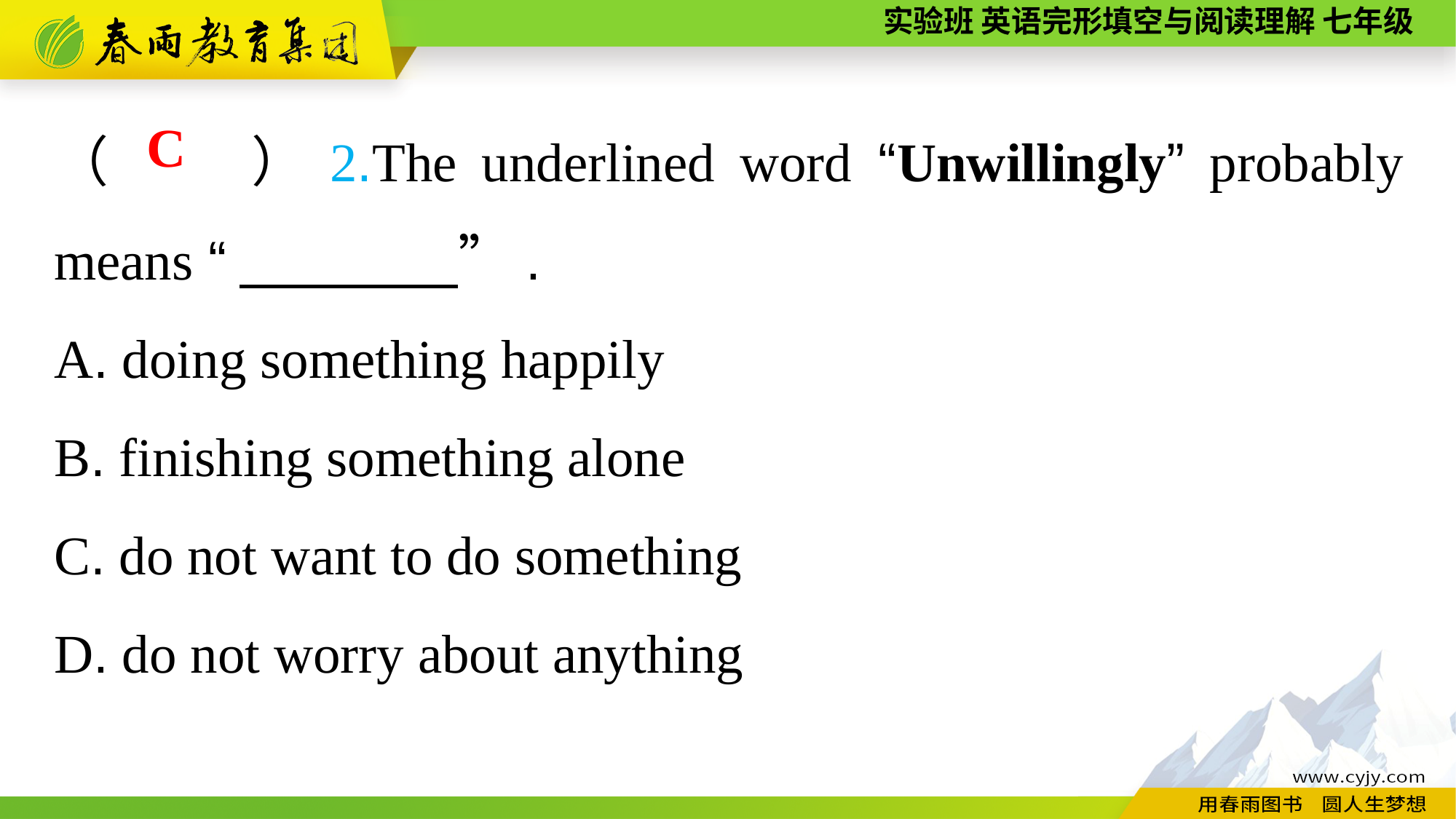

（　　）2.The underlined word “Unwillingly” probably means “　　　　”.
A. doing something happily
B. finishing something alone
C. do not want to do something
D. do not worry about anything
C